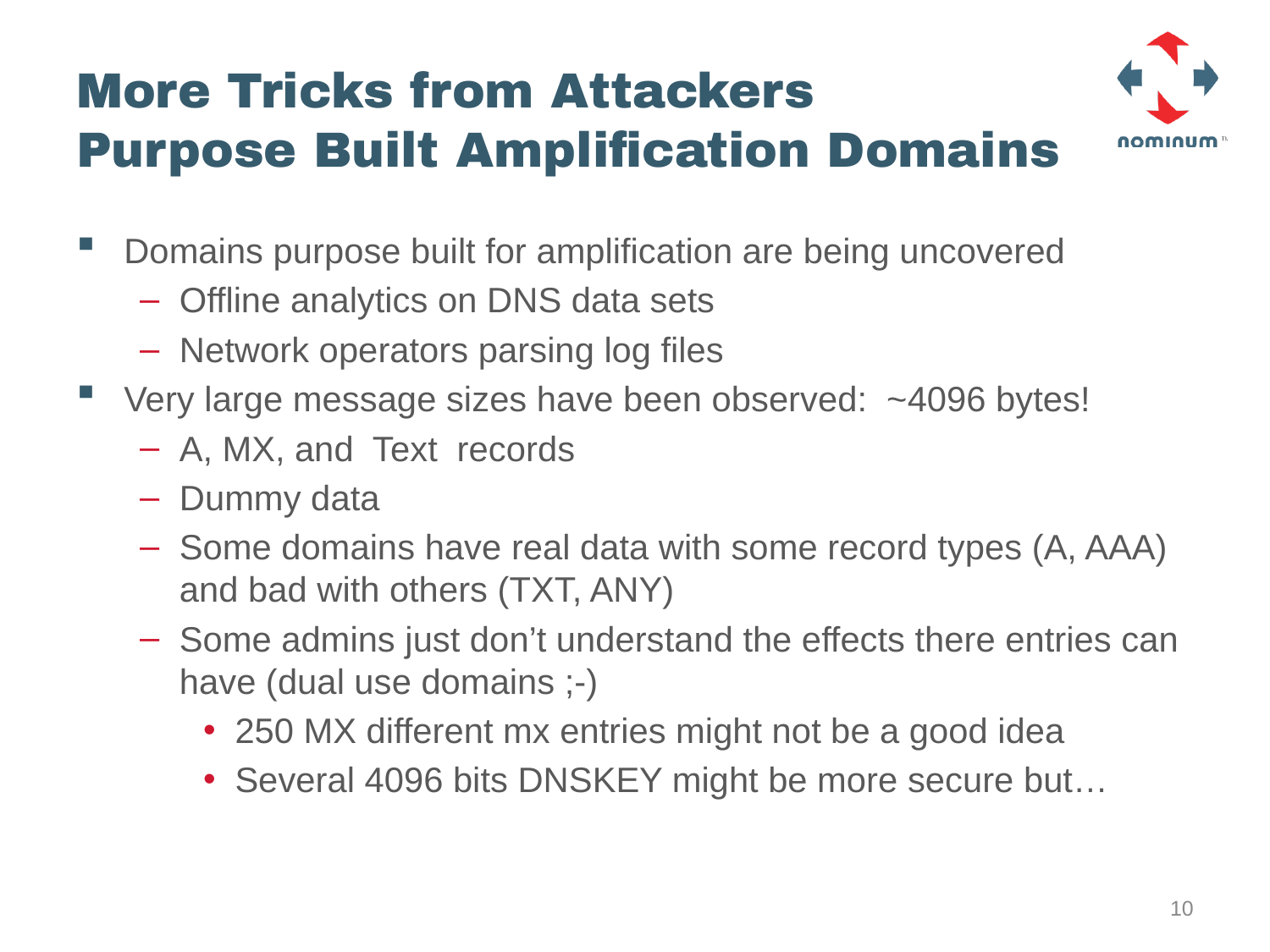

# More Tricks from Attackers Purpose Built Amplification Domains
Domains purpose built for amplification are being uncovered
Offline analytics on DNS data sets
Network operators parsing log files
Very large message sizes have been observed:  ~4096 bytes!
A, MX, and  Text  records
Dummy data
Some domains have real data with some record types (A, AAA) and bad with others (TXT, ANY)
Some admins just don’t understand the effects there entries can have (dual use domains ;-)
250 MX different mx entries might not be a good idea
Several 4096 bits DNSKEY might be more secure but…
10